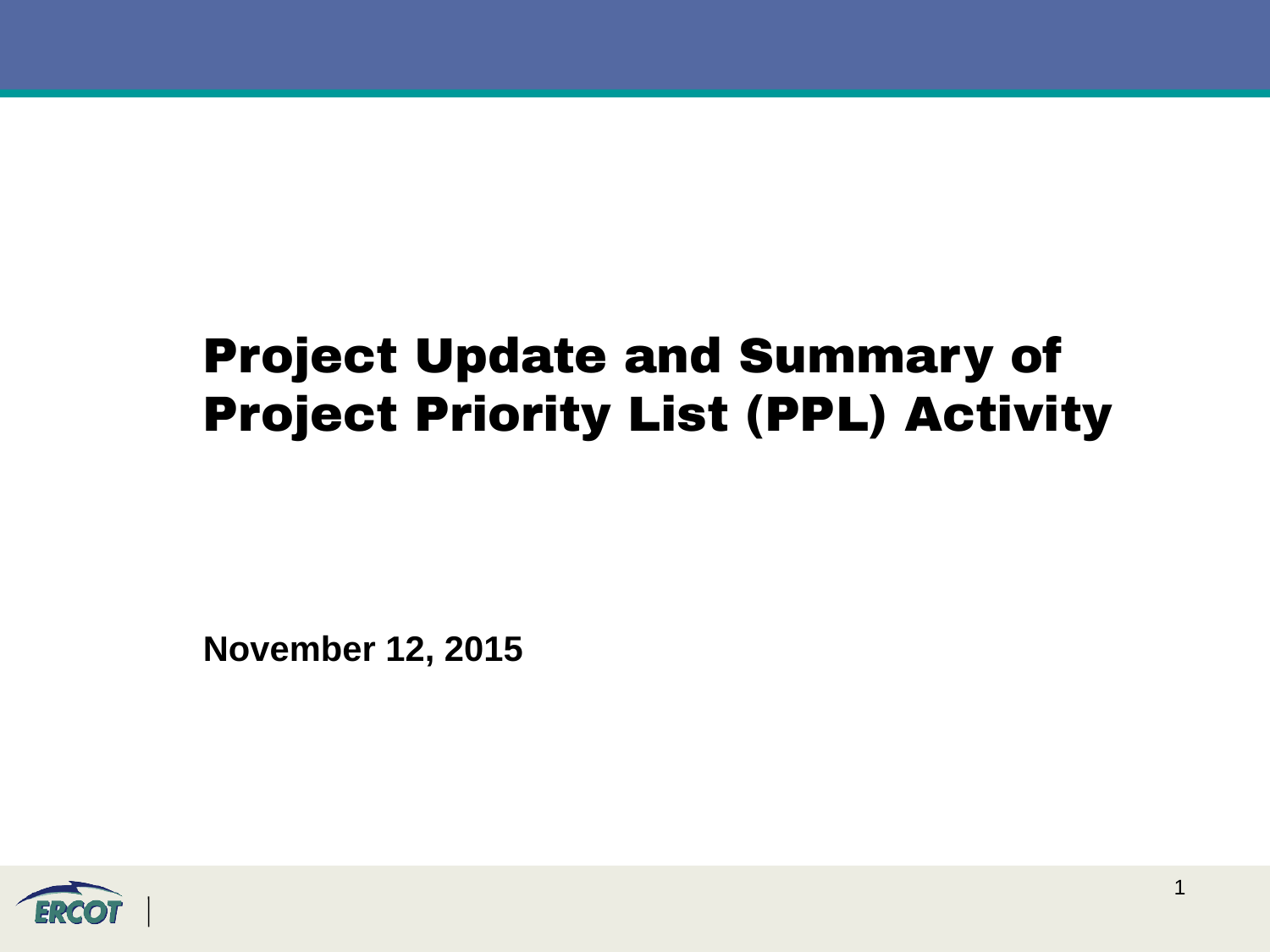

Project Update and Summary of Project Priority List (PPL) Activity

November 12, 2015